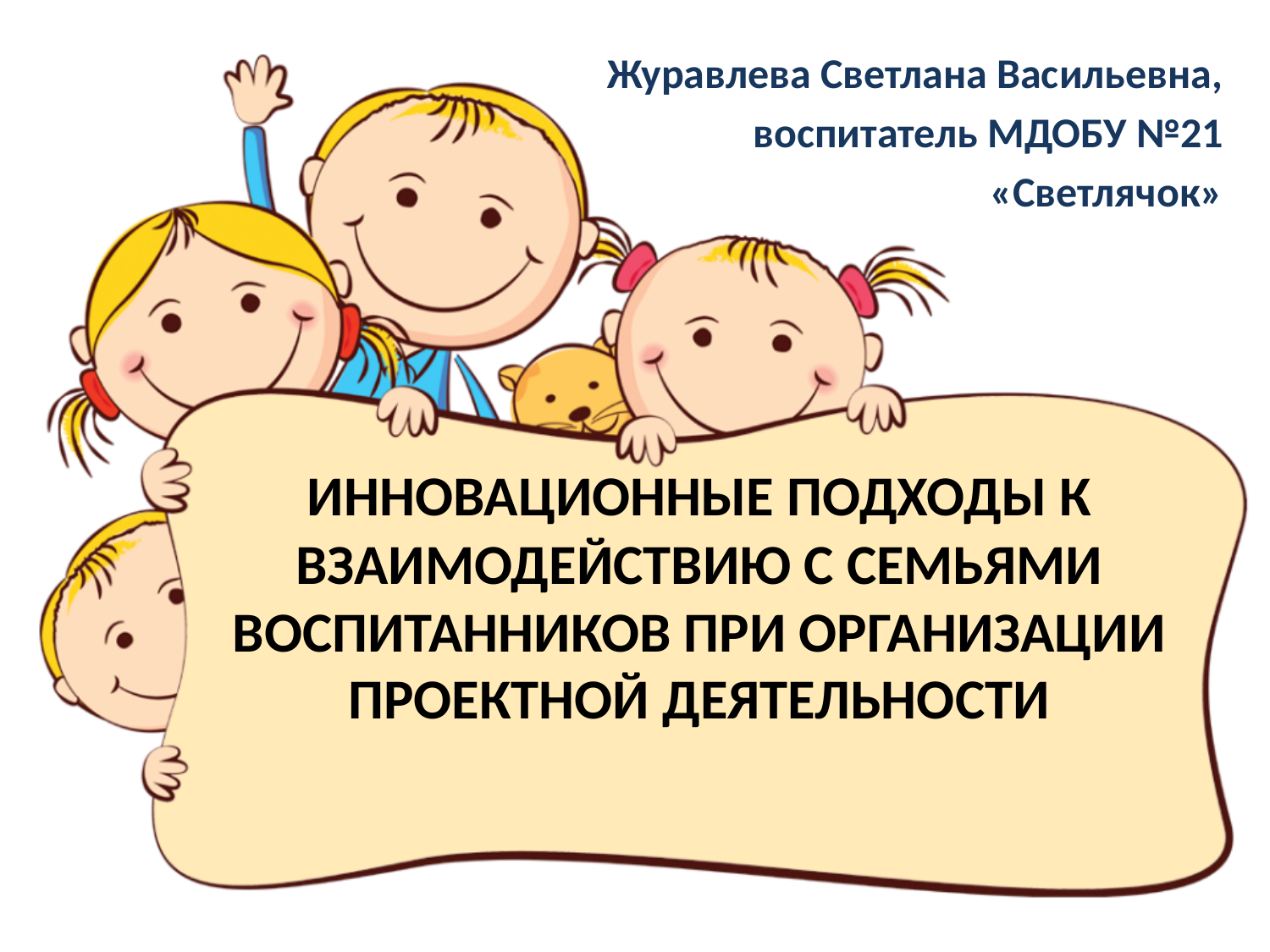

Журавлева Светлана Васильевна,
воспитатель МДОБУ №21
 «Светлячок»
# ИННОВАЦИОННЫЕ ПОДХОДЫ К ВЗАИМОДЕЙСТВИЮ С СЕМЬЯМИ ВОСПИТАННИКОВ ПРИ ОРГАНИЗАЦИИ ПРОЕКТНОЙ ДЕЯТЕЛЬНОСТИ